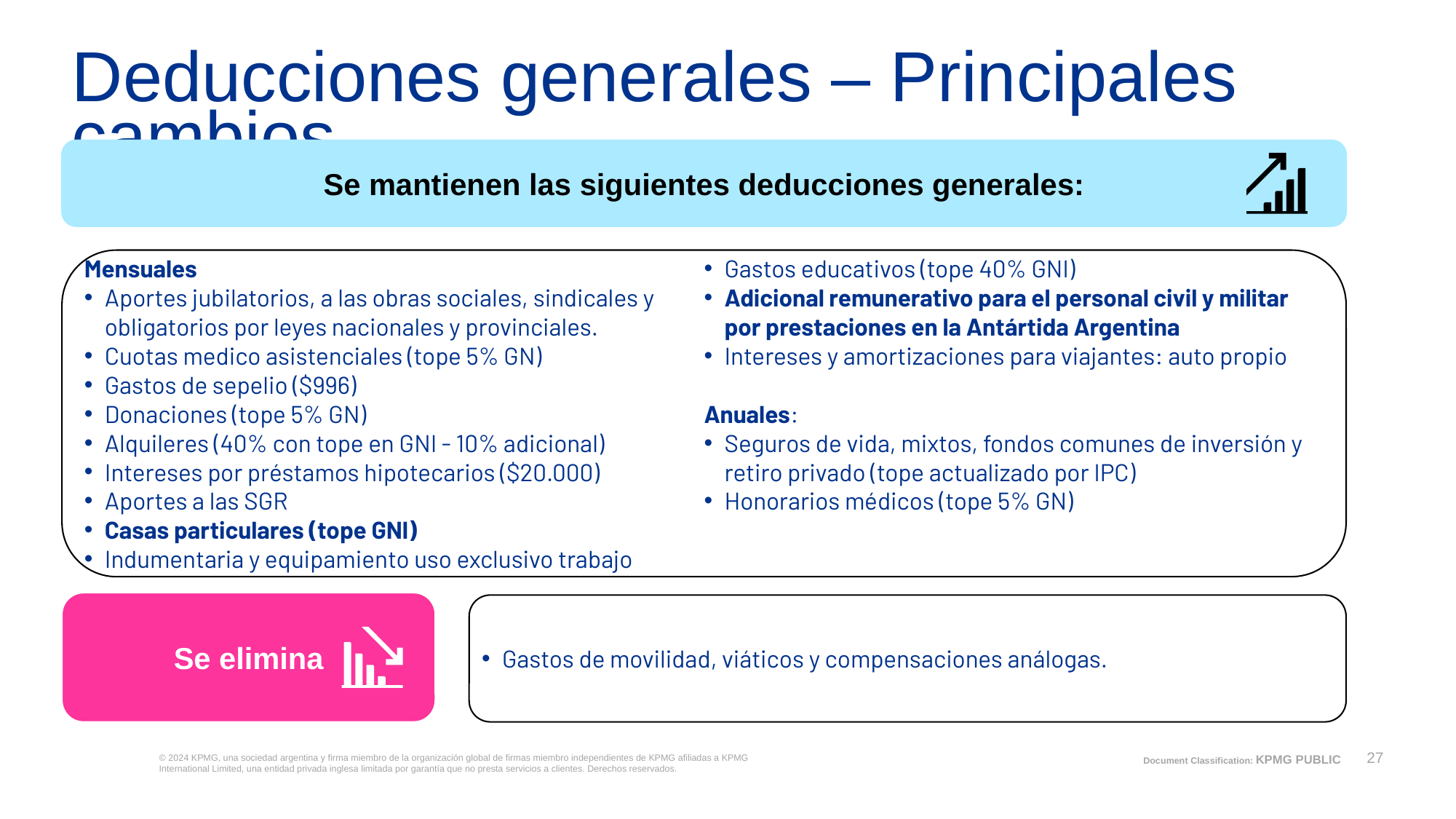

# Deducciones generales – Principales cambios
Se mantienen las siguientes deducciones generales:

Mensuales
Aportes jubilatorios, a las obras sociales, sindicales y obligatorios por leyes nacionales y provinciales.
Cuotas medico asistenciales (tope 5% GN)
Gastos de sepelio ($996)
Donaciones (tope 5% GN)
Alquileres (40% con tope en GNI - 10% adicional)
Intereses por préstamos hipotecarios ($20.000)
Aportes a las SGR
Casas particulares (tope GNI)
Indumentaria y equipamiento uso exclusivo trabajo
Gastos educativos (tope 40% GNI)
Adicional remunerativo para el personal civil y militar por prestaciones en la Antártida Argentina
Intereses y amortizaciones para viajantes: auto propio

Anuales:
Seguros de vida, mixtos, fondos comunes de inversión y retiro privado (tope actualizado por IPC)
Honorarios médicos (tope 5% GN)

Se elimina
Gastos de movilidad, viáticos y compensaciones análogas.